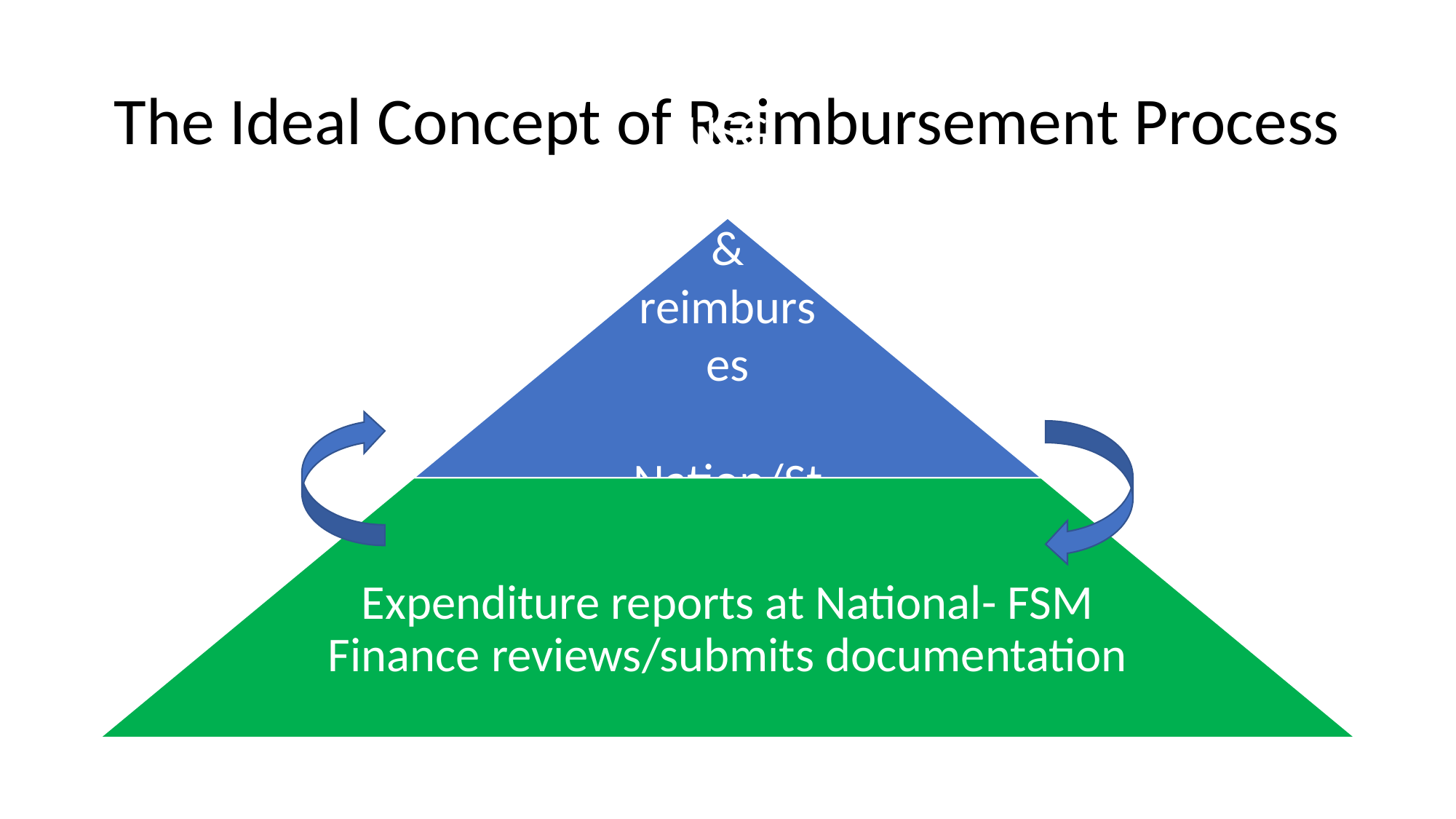

# The Ideal Concept of Reimbursement Process
USG approves & reimburses
 Nation/State Governments
Expenditure reports at National- FSM Finance reviews/submits documentation